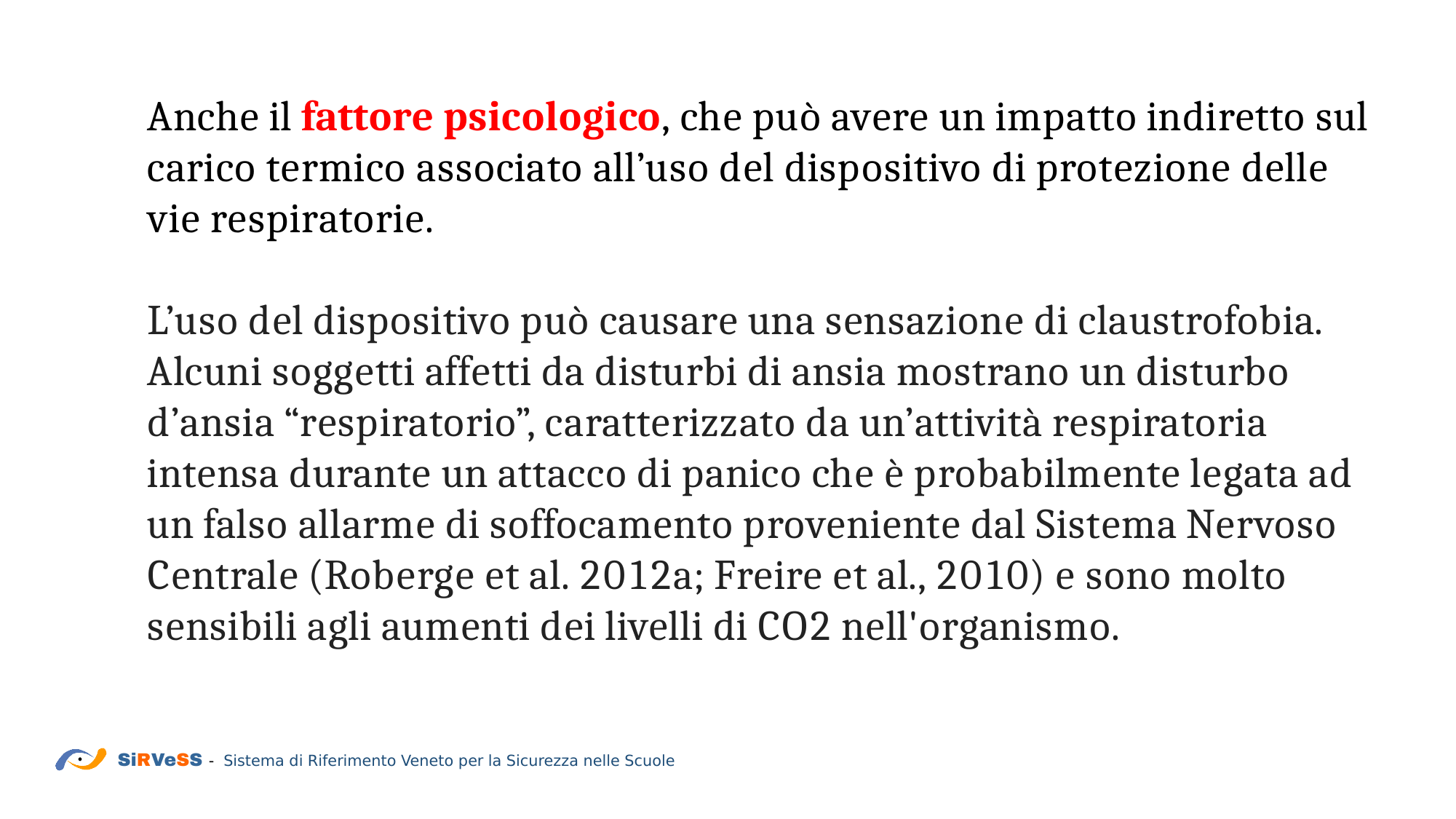

Anche il fattore psicologico, che può avere un impatto indiretto sul carico termico associato all’uso del dispositivo di protezione delle vie respiratorie.

L’uso del dispositivo può causare una sensazione di claustrofobia. Alcuni soggetti affetti da disturbi di ansia mostrano un disturbo d’ansia “respiratorio”, caratterizzato da un’attività respiratoria intensa durante un attacco di panico che è probabilmente legata ad un falso allarme di soffocamento proveniente dal Sistema Nervoso Centrale (Roberge et al. 2012a; Freire et al., 2010) e sono molto sensibili agli aumenti dei livelli di CO2 nell'organismo.